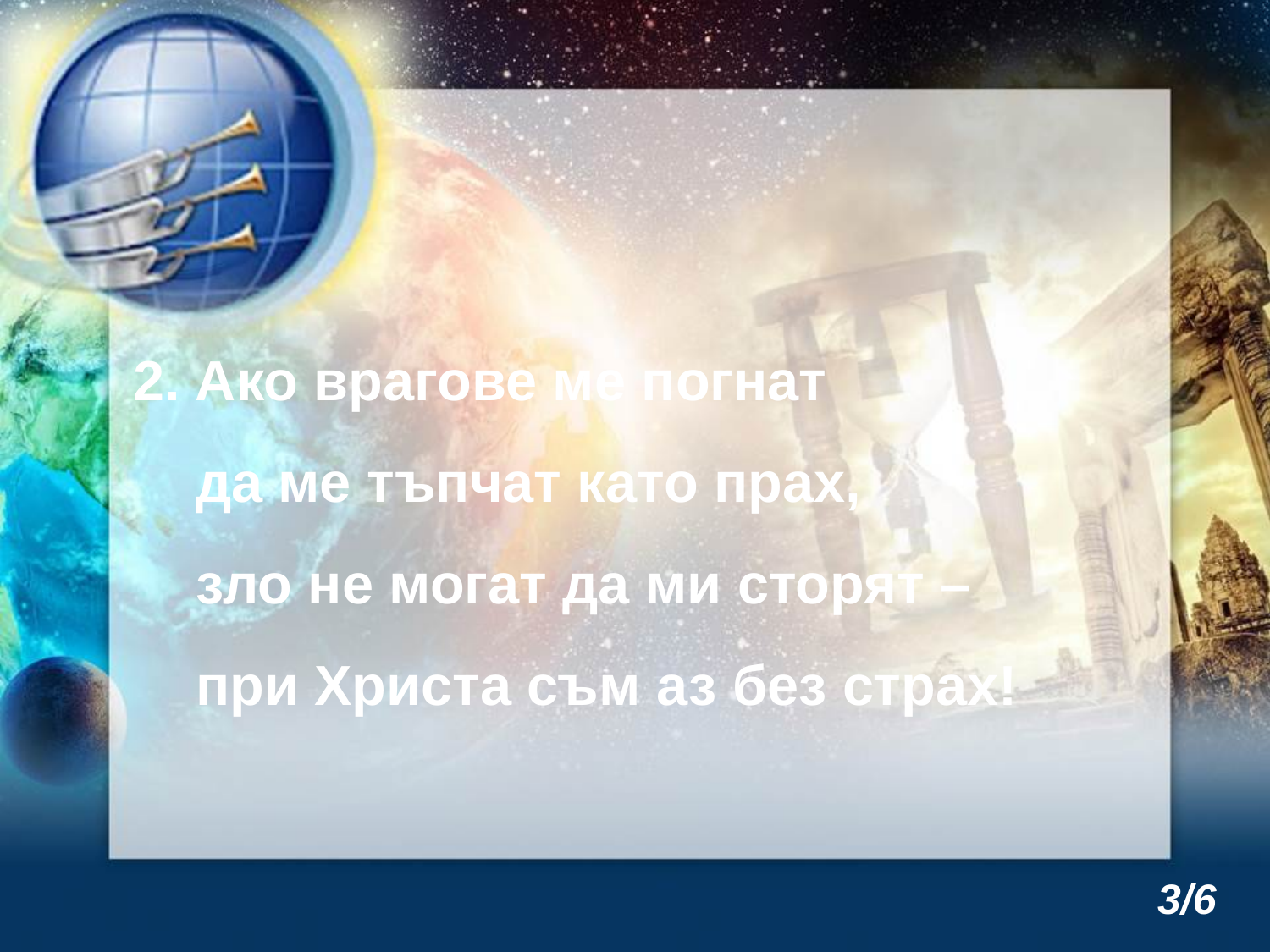

2. Ако врагове ме погнат
     да ме тъпчат като прах,
     зло не могат да ми сторят –
     при Христа съм аз без страх!
3/6